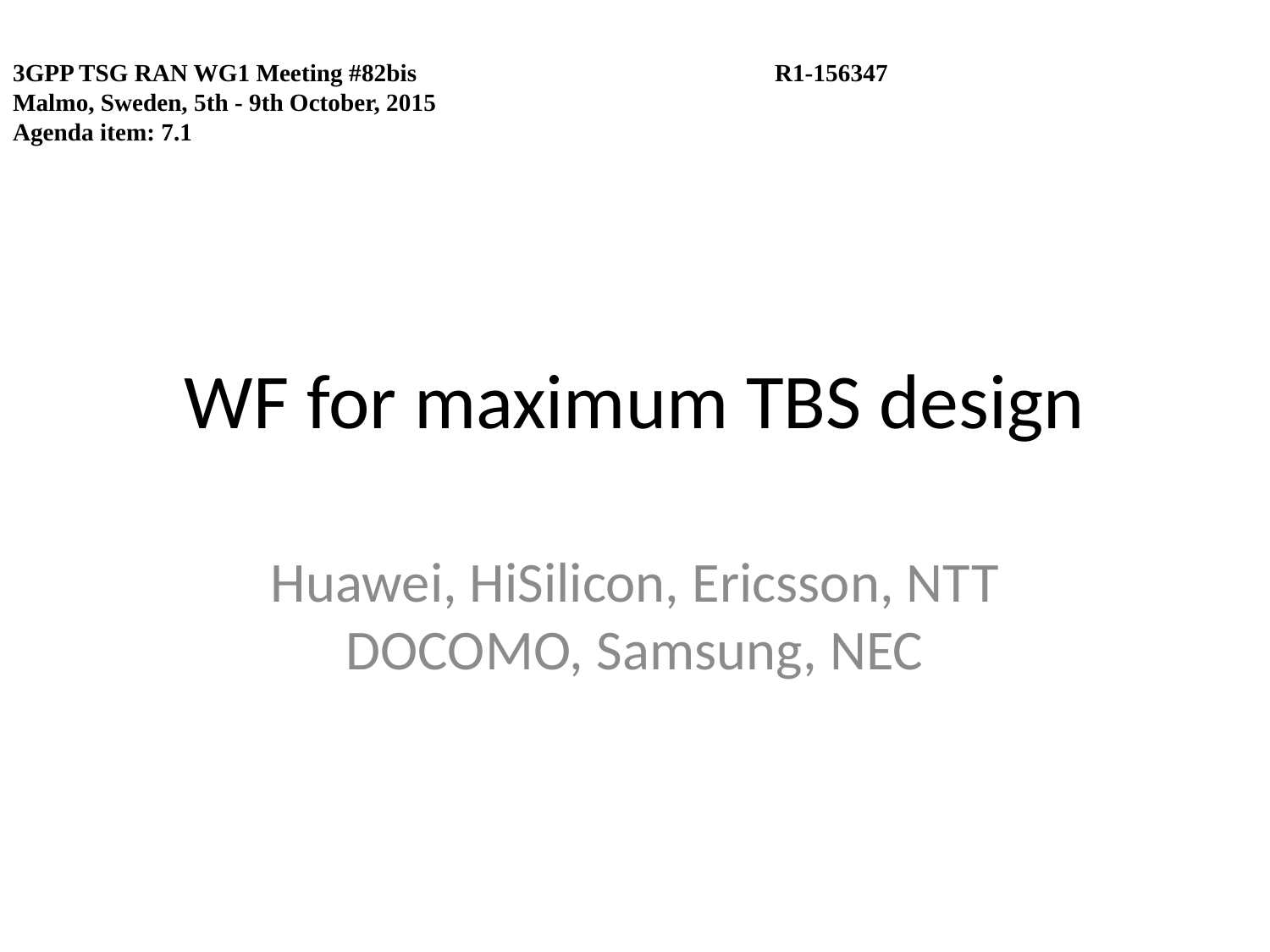

3GPP TSG RAN WG1 Meeting #82bis			R1-156347
Malmo, Sweden, 5th - 9th October, 2015
Agenda item: 7.1

# WF for maximum TBS design
Huawei, HiSilicon, Ericsson, NTT DOCOMO, Samsung, NEC